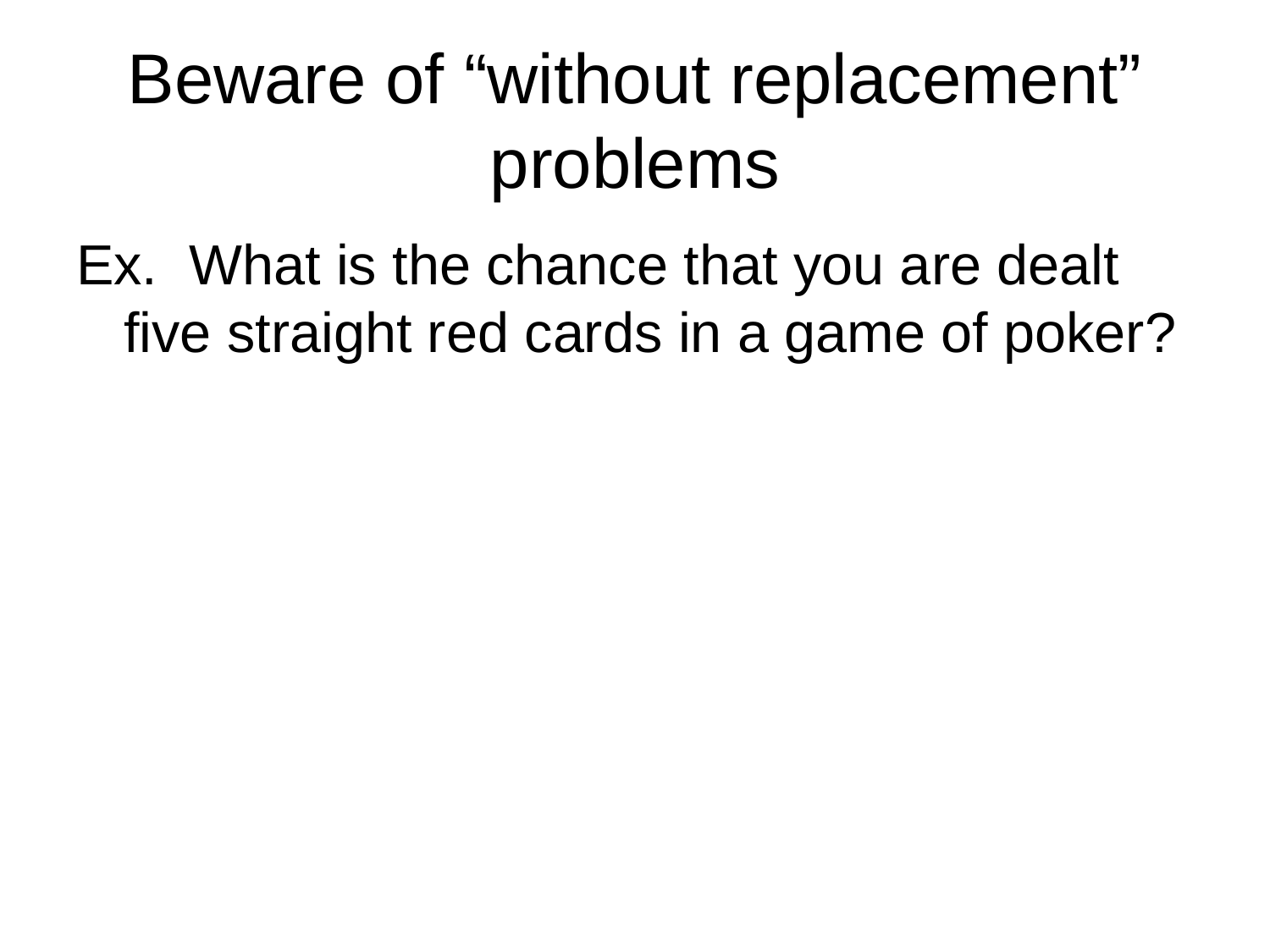

# Beware of “without replacement” problems
Ex.  What is the chance that you are dealt five straight red cards in a game of poker?